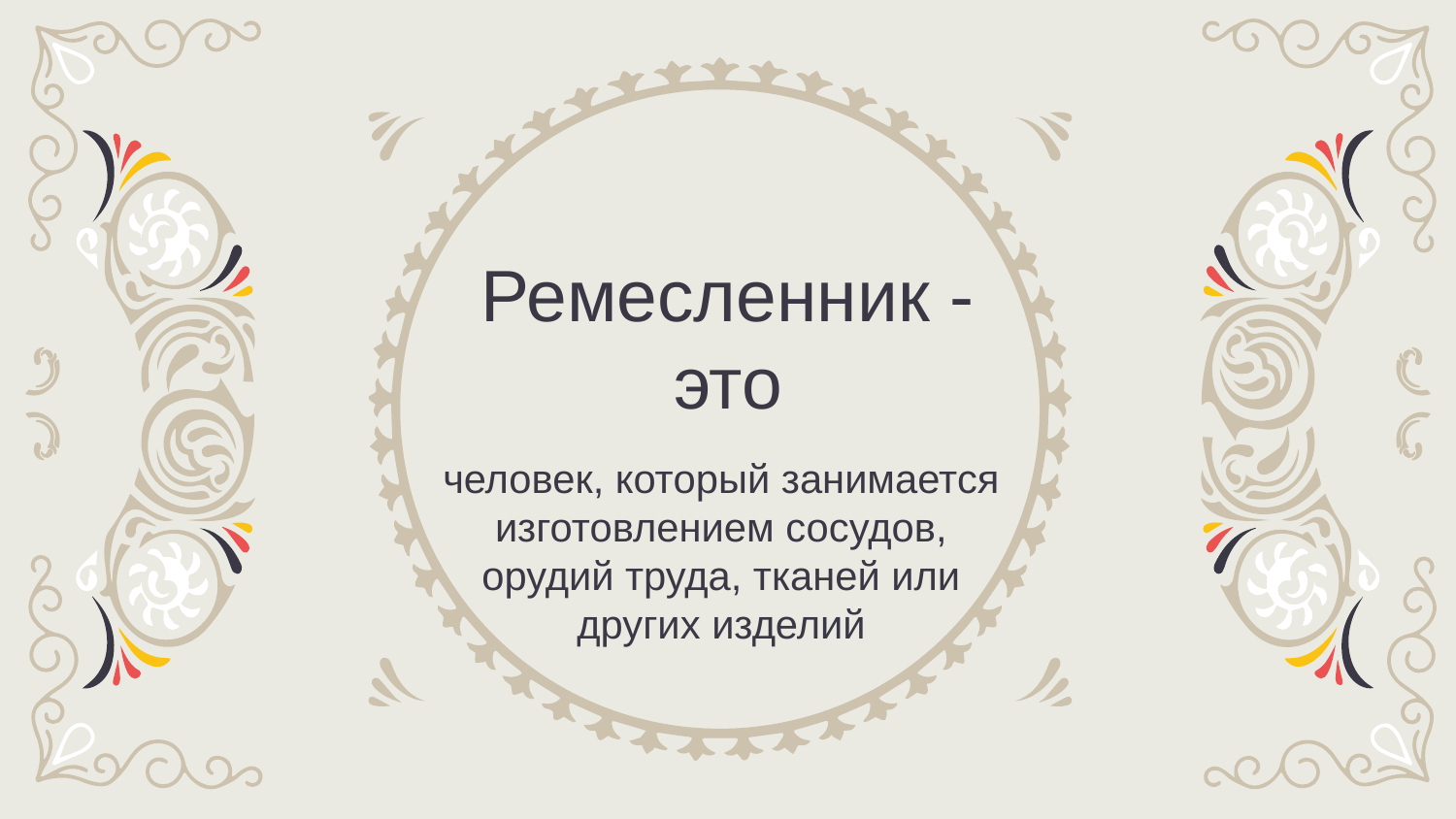

# Ремесленник - это
человек, который занимается изготовлением сосудов, орудий труда, тканей или других изделий